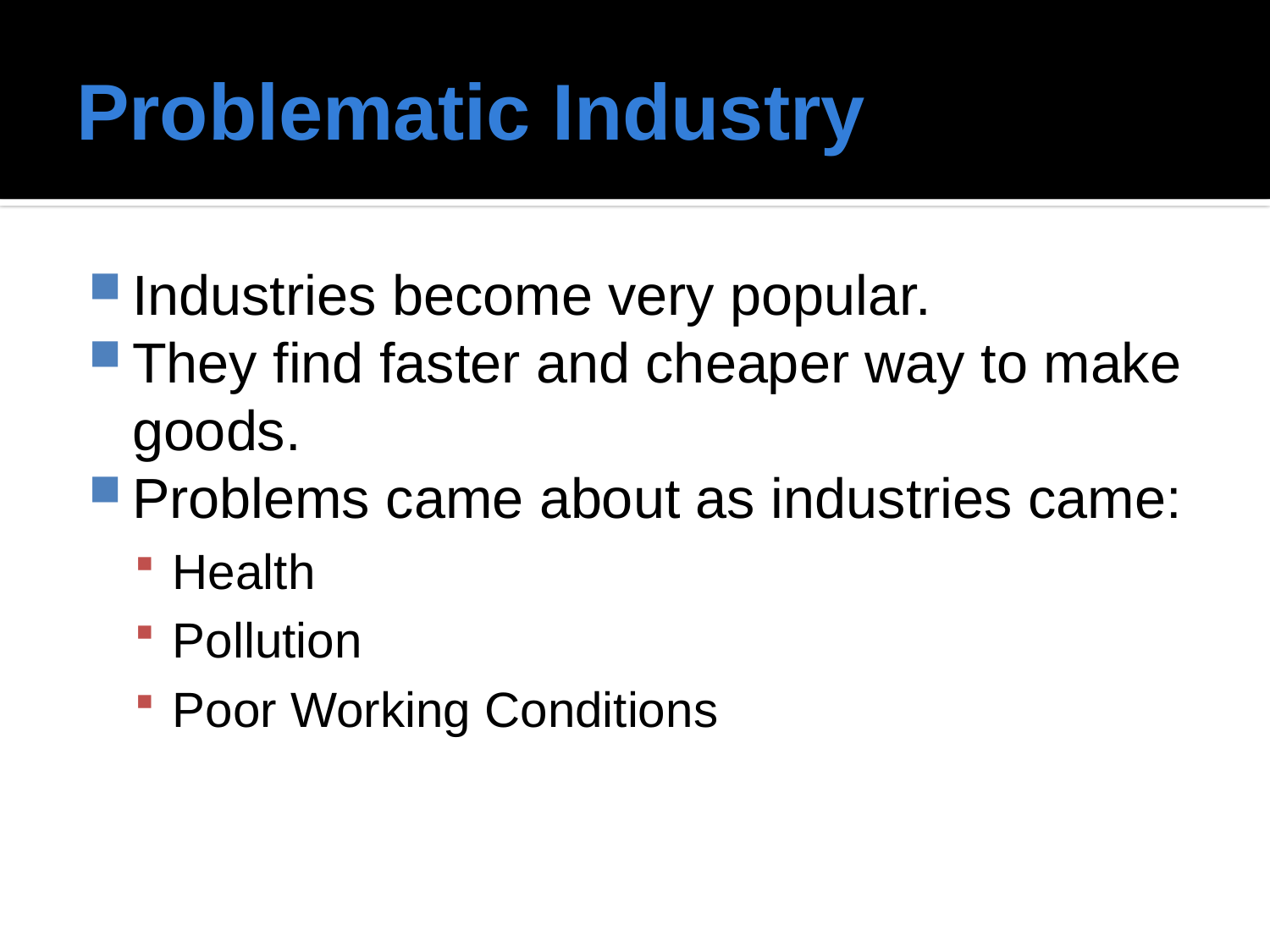

# Problematic Industry
Industries become very popular.
They find faster and cheaper way to make goods.
Problems came about as industries came:
Health
Pollution
Poor Working Conditions